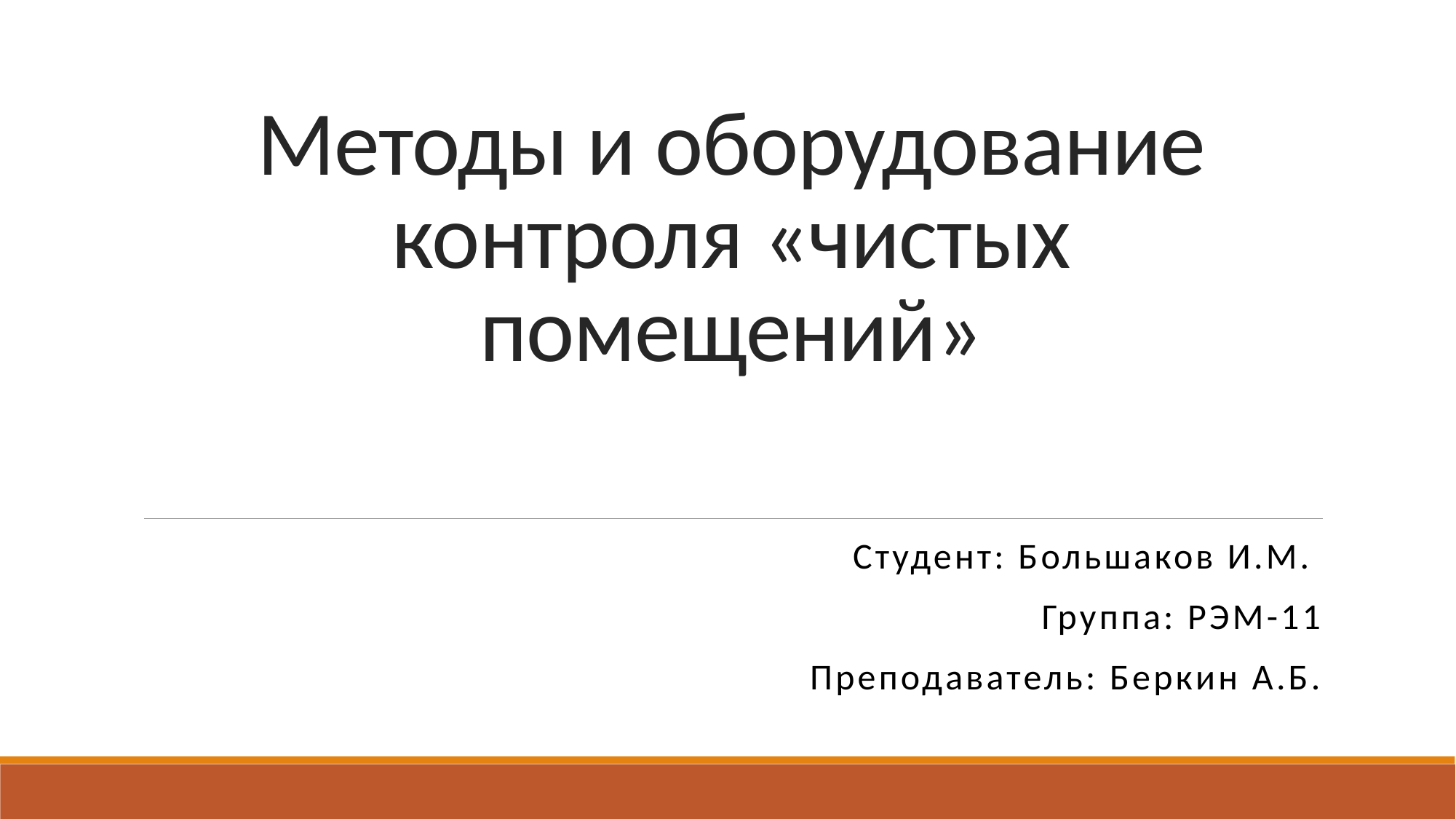

# Методы и оборудование контроля «чистых помещений»
Студент: Большаков И.М.
Группа: РЭМ-11
Преподаватель: Беркин А.Б.